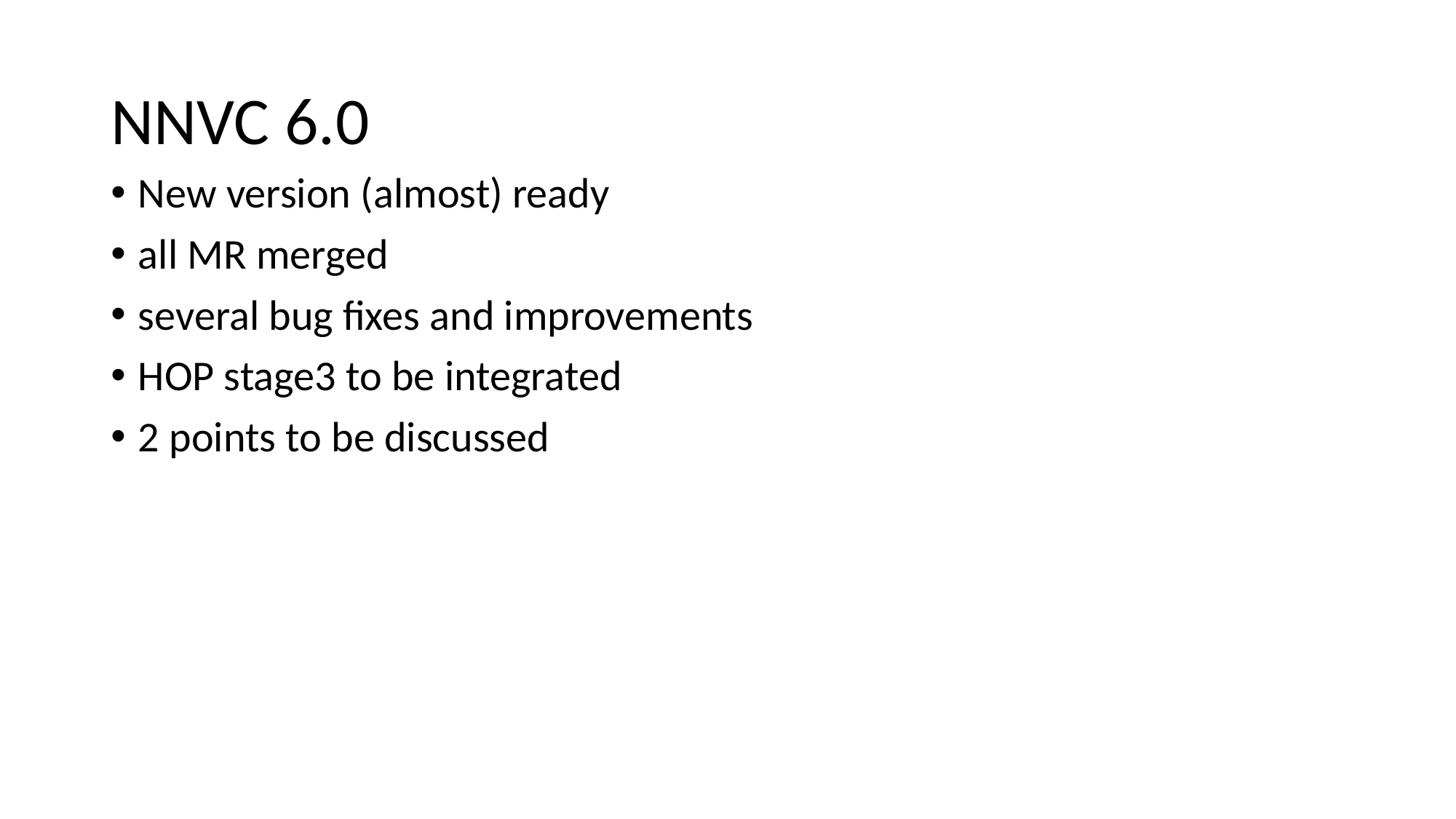

# NNVC 6.0
New version (almost) ready
all MR merged
several bug fixes and improvements
HOP stage3 to be integrated
2 points to be discussed